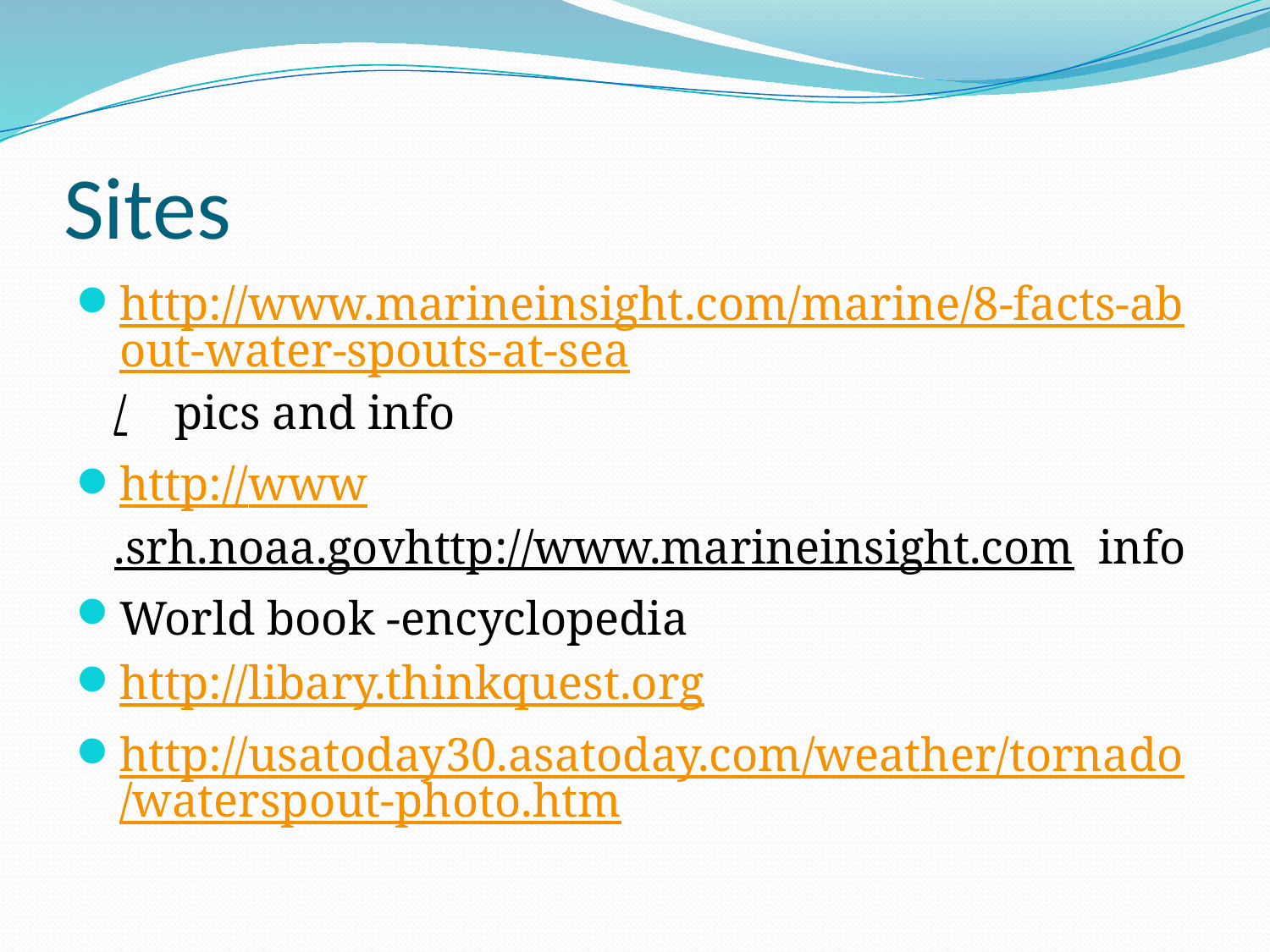

# Sites
http://www.marineinsight.com/marine/8-facts-about-water-spouts-at-sea/    pics and info
http://www.srh.noaa.govhttp://www.marineinsight.com  info
World book -encyclopedia
http://libary.thinkquest.org
http://usatoday30.asatoday.com/weather/tornado/waterspout-photo.htm